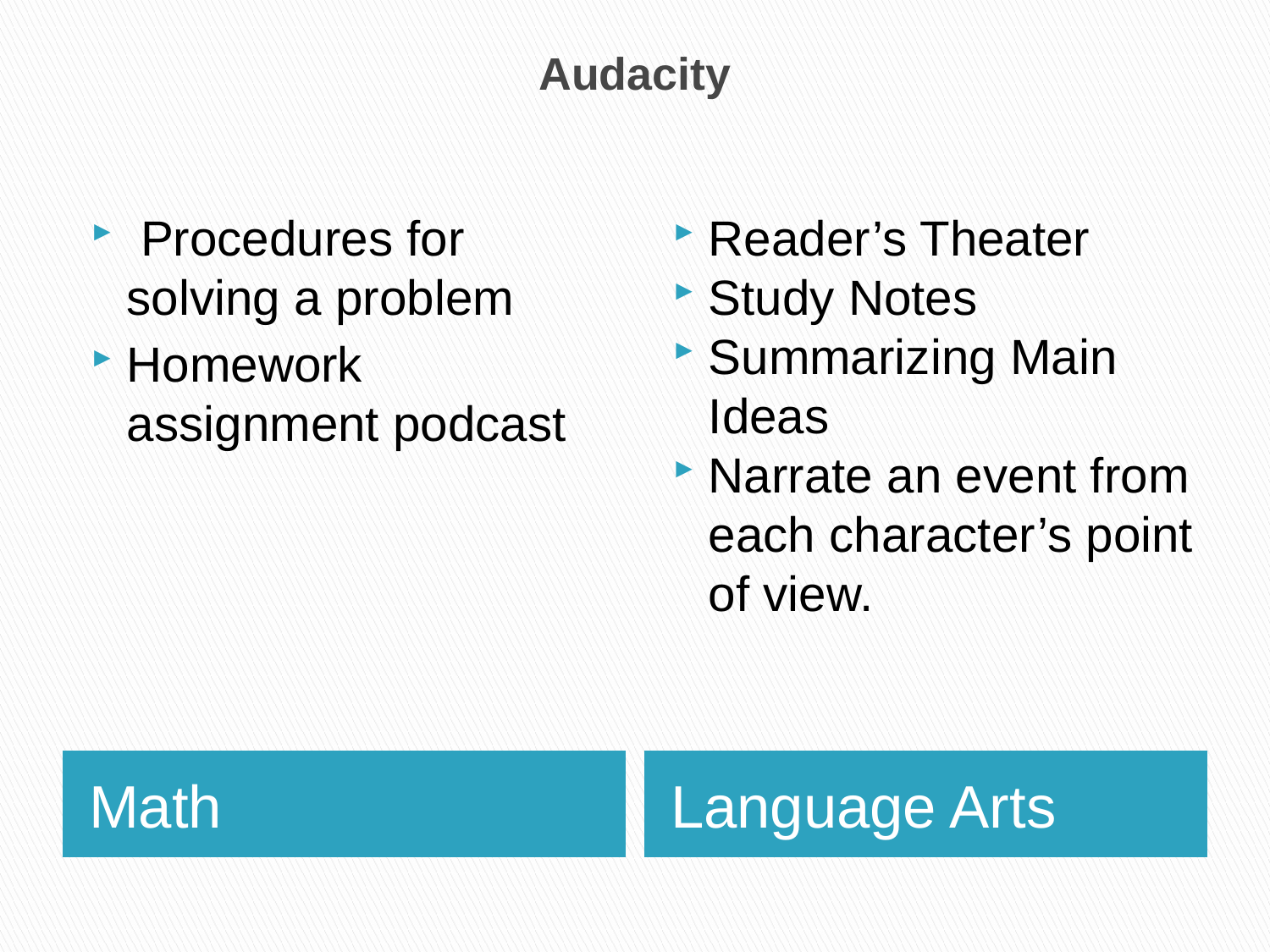

# Audacity
 Procedures for solving a problem
Homework assignment podcast
Reader’s Theater
Study Notes
Summarizing Main Ideas
Narrate an event from each character’s point of view.
Math
Language Arts